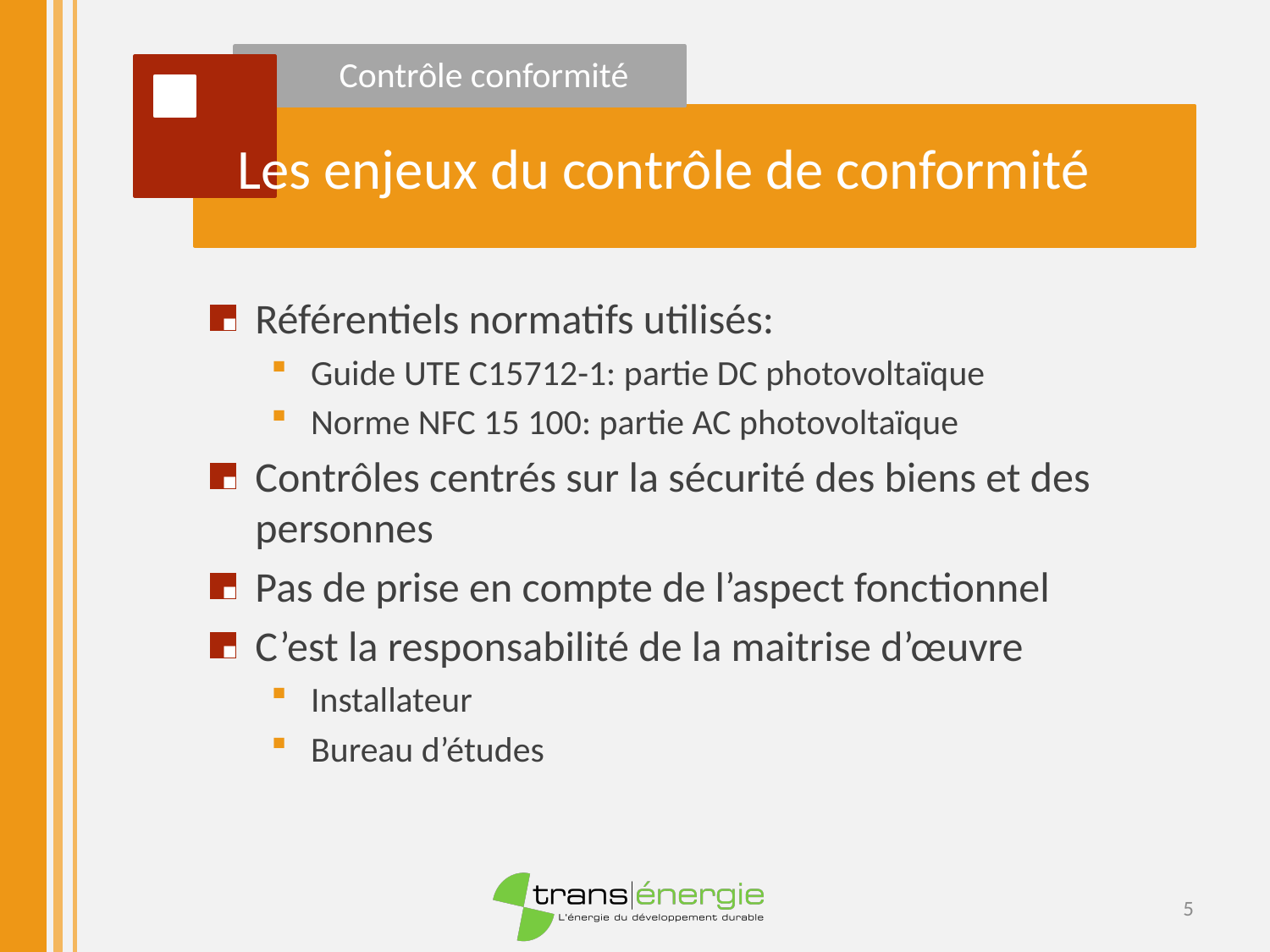

Contrôle conformité
Les enjeux du contrôle de conformité
Référentiels normatifs utilisés:
Guide UTE C15712-1: partie DC photovoltaïque
Norme NFC 15 100: partie AC photovoltaïque
Contrôles centrés sur la sécurité des biens et des personnes
Pas de prise en compte de l’aspect fonctionnel
C’est la responsabilité de la maitrise d’œuvre
Installateur
Bureau d’études

5